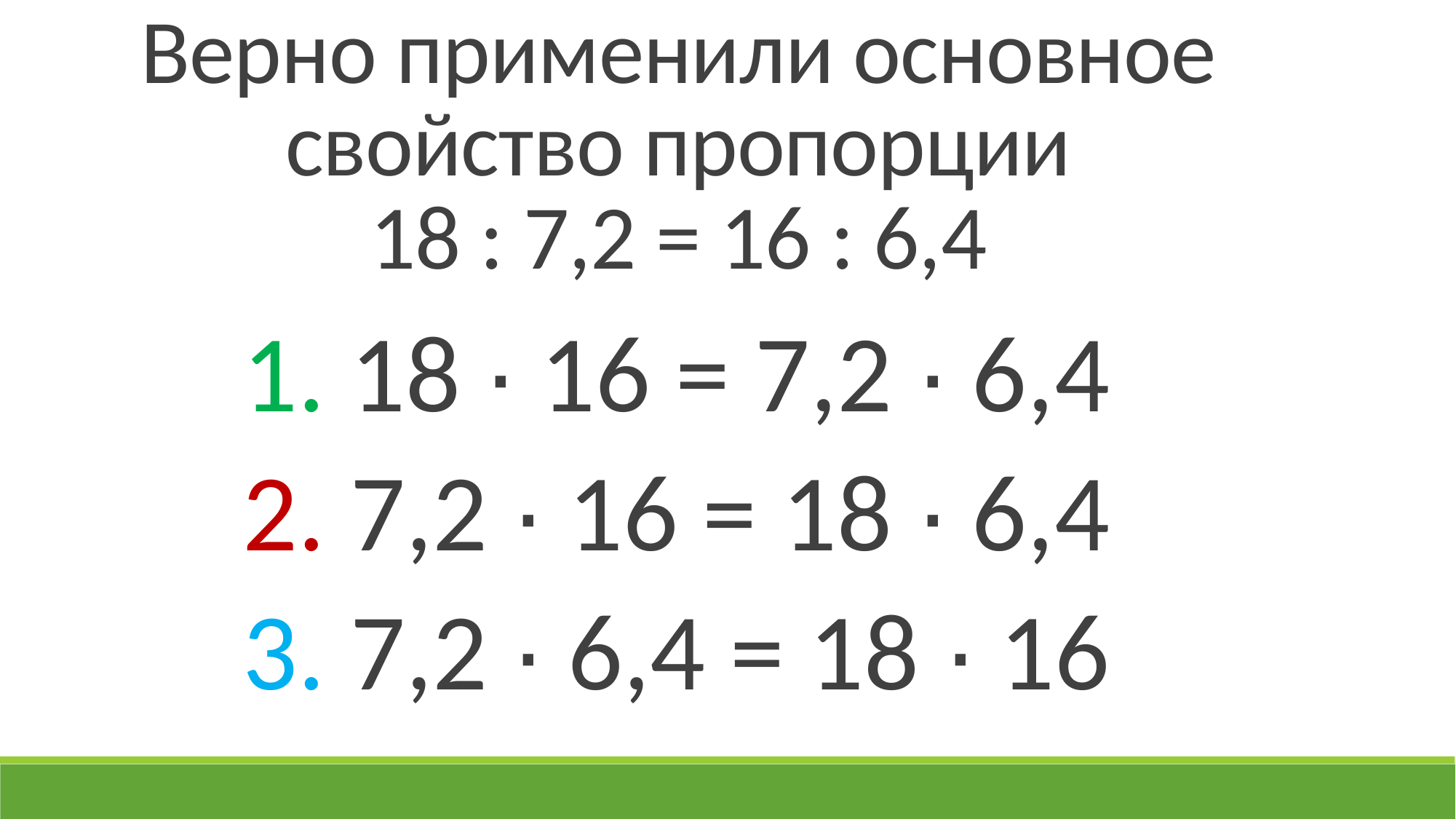

Верно применили основное свойство пропорции
18 : 7,2 = 16 : 6,4
1. 18 ∙ 16 = 7,2 ∙ 6,4
2. 7,2 ∙ 16 = 18 ∙ 6,4
3. 7,2 ∙ 6,4 = 18 ∙ 16